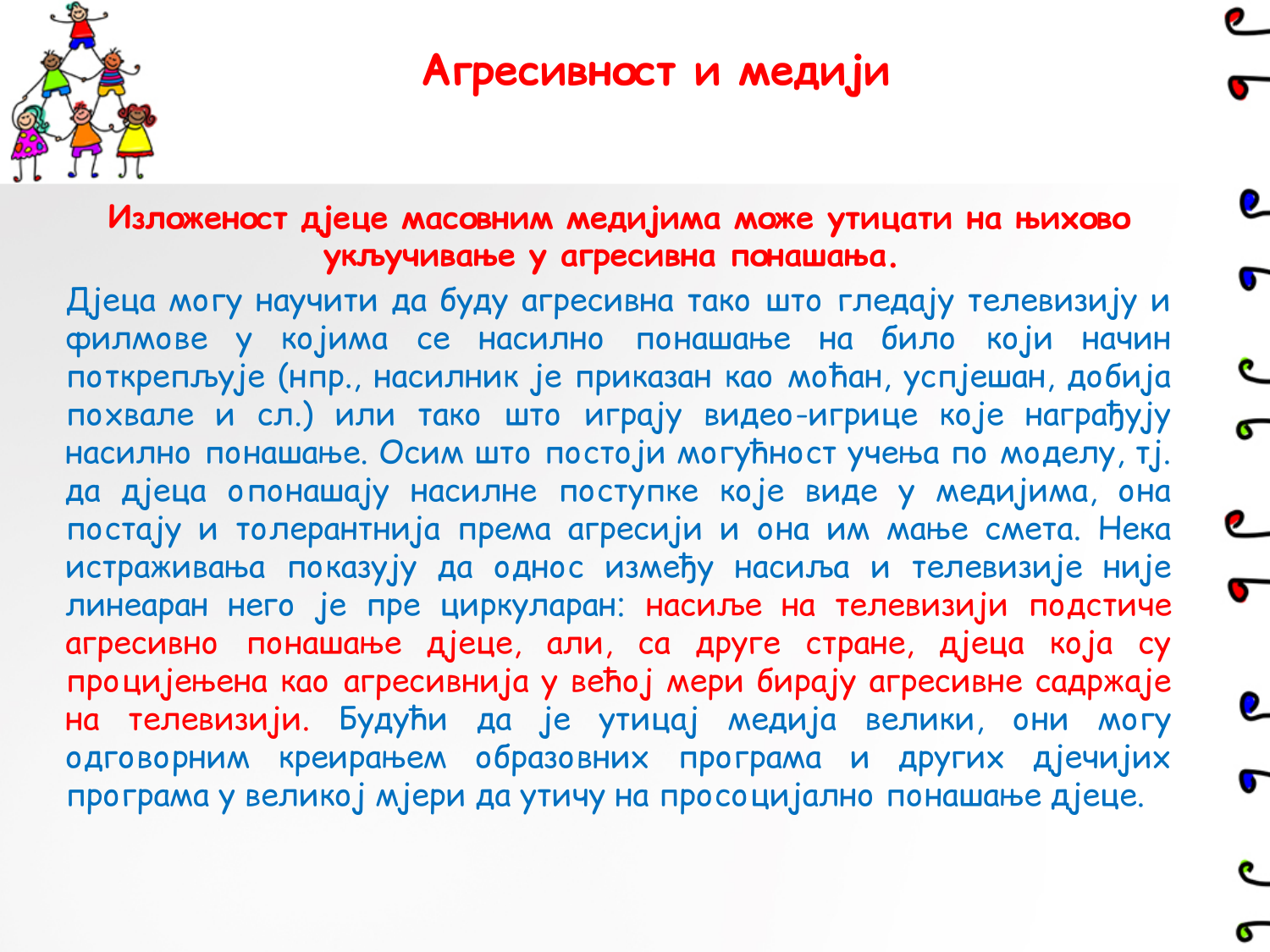

# Агресивност и медији
Изложеност дјеце масовним медијима може утицати на њихово укључивање у агресивна понашања.
Дјеца могу научити да буду агресивна тако што гледају телевизију и филмове у којима се насилно понашање на било који начин поткрепљује (нпр., насилник је приказан као моћан, успјешан, добија похвале и сл.) или тако што играју видео-игрице које награђују насилно понашање. Осим што постоји могућност учења по моделу, тј. да дјеца опонашају насилне поступке које виде у медијима, она постају и толерантнија према агресији и она им мање смета. Нека истраживања показују да однос између насиља и телевизије није линеаран него је пре циркуларан: насиље на телевизији подстиче агресивно понашање дјеце, али, са друге стране, дјеца која су процијењена као агресивнија у већој мери бирају агресивне садржаје на телевизији. Будући да је утицај медија велики, они могу одговорним креирањем образовних програма и других дјечијих програма у великој мјери да утичу на просоцијално понашање дјеце.